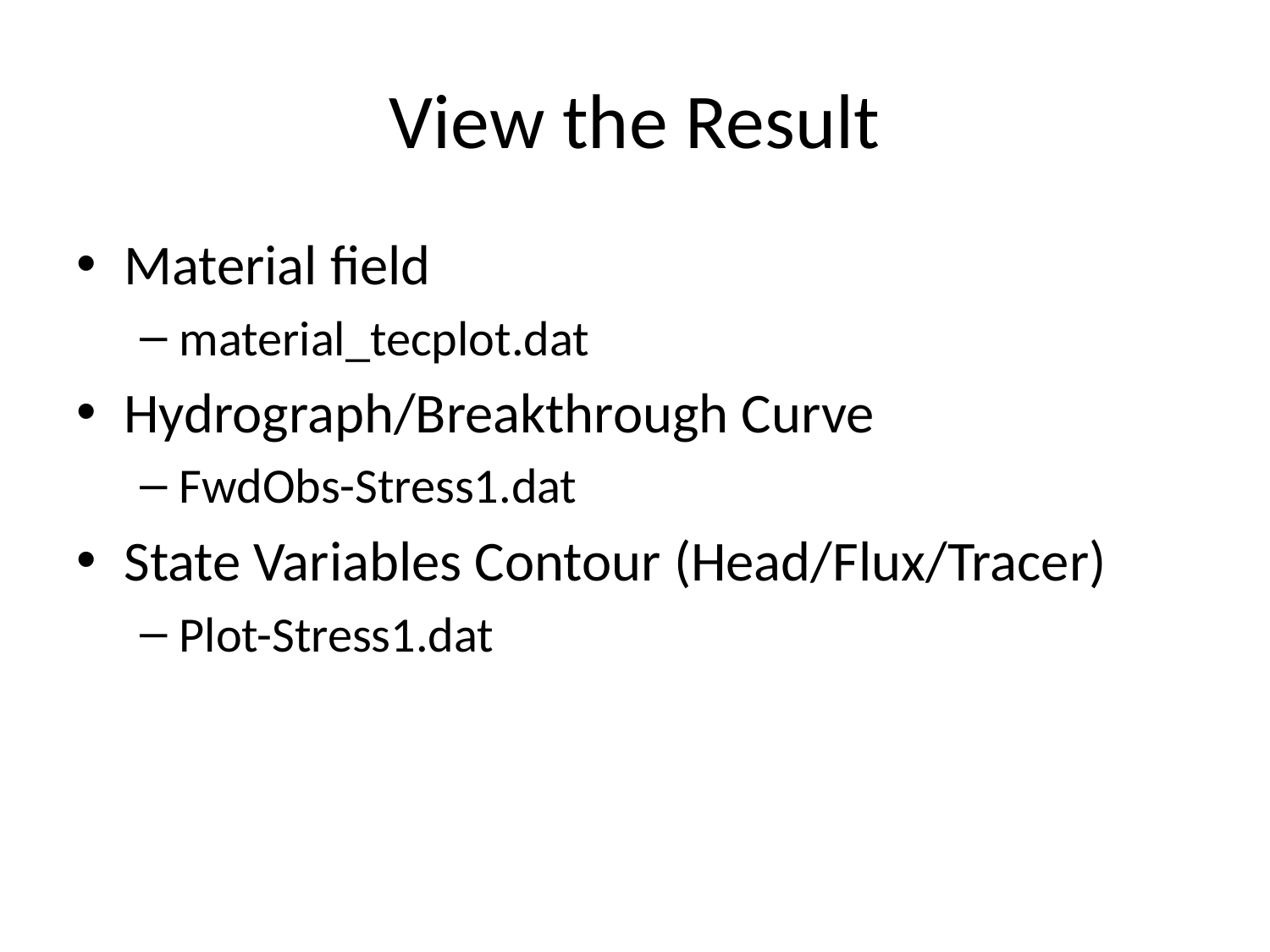

# View the Result
Material field
material_tecplot.dat
Hydrograph/Breakthrough Curve
FwdObs-Stress1.dat
State Variables Contour (Head/Flux/Tracer)
Plot-Stress1.dat